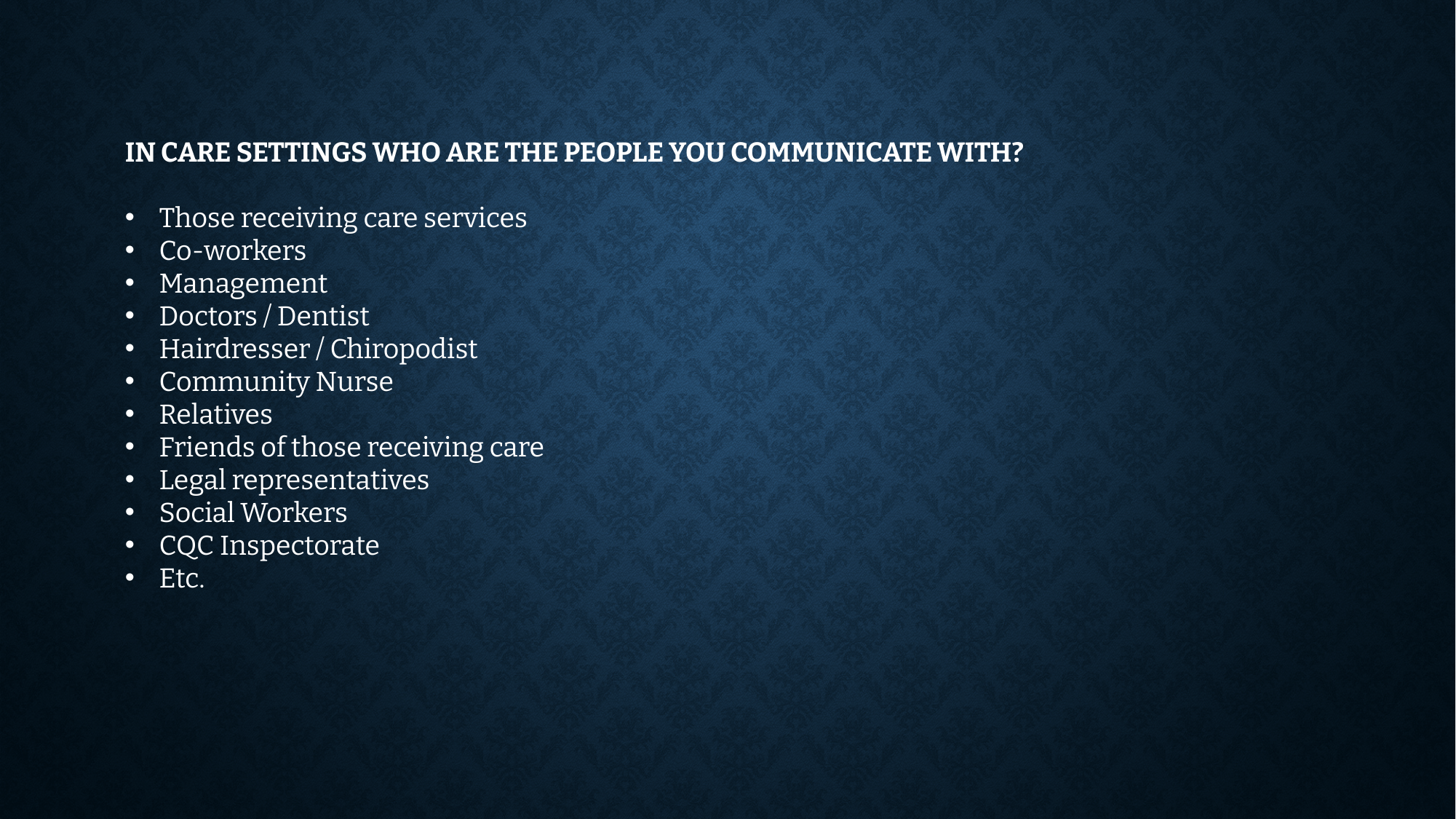

IN CARE SETTINGS WHO ARE THE PEOPLE YOU COMMUNICATE WITH?

Those receiving care services
Co-workers
Management
Doctors / Dentist
Hairdresser / Chiropodist
Community Nurse
Relatives
Friends of those receiving care
Legal representatives
Social Workers
CQC Inspectorate
Etc.